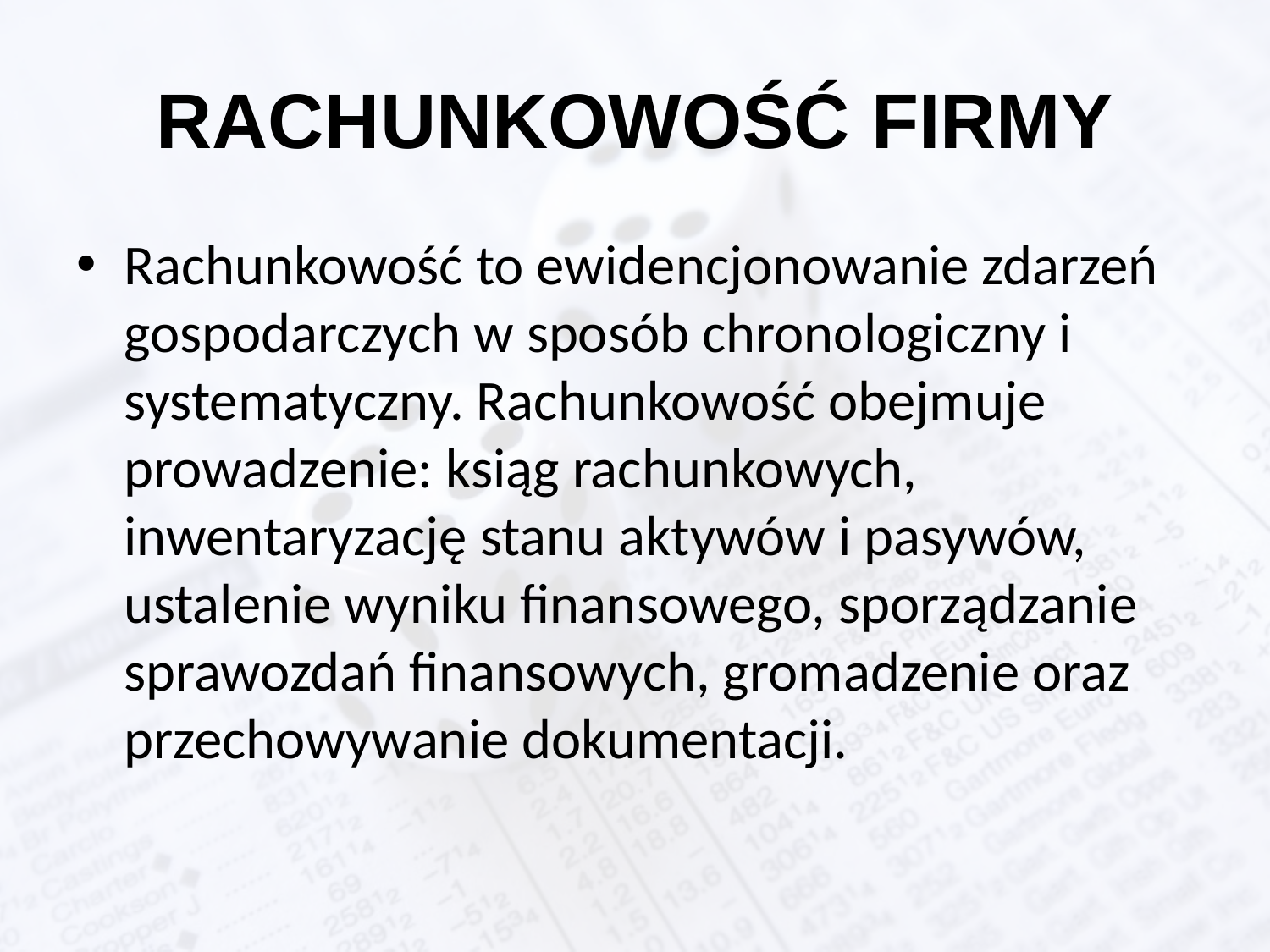

# RACHUNKOWOŚĆ FIRMY
Rachunkowość to ewidencjonowanie zdarzeń gospodarczych w sposób chronologiczny i systematyczny. Rachunkowość obejmuje prowadzenie: ksiąg rachunkowych, inwentaryzację stanu aktywów i pasywów, ustalenie wyniku finansowego, sporządzanie sprawozdań finansowych, gromadzenie oraz przechowywanie dokumentacji.